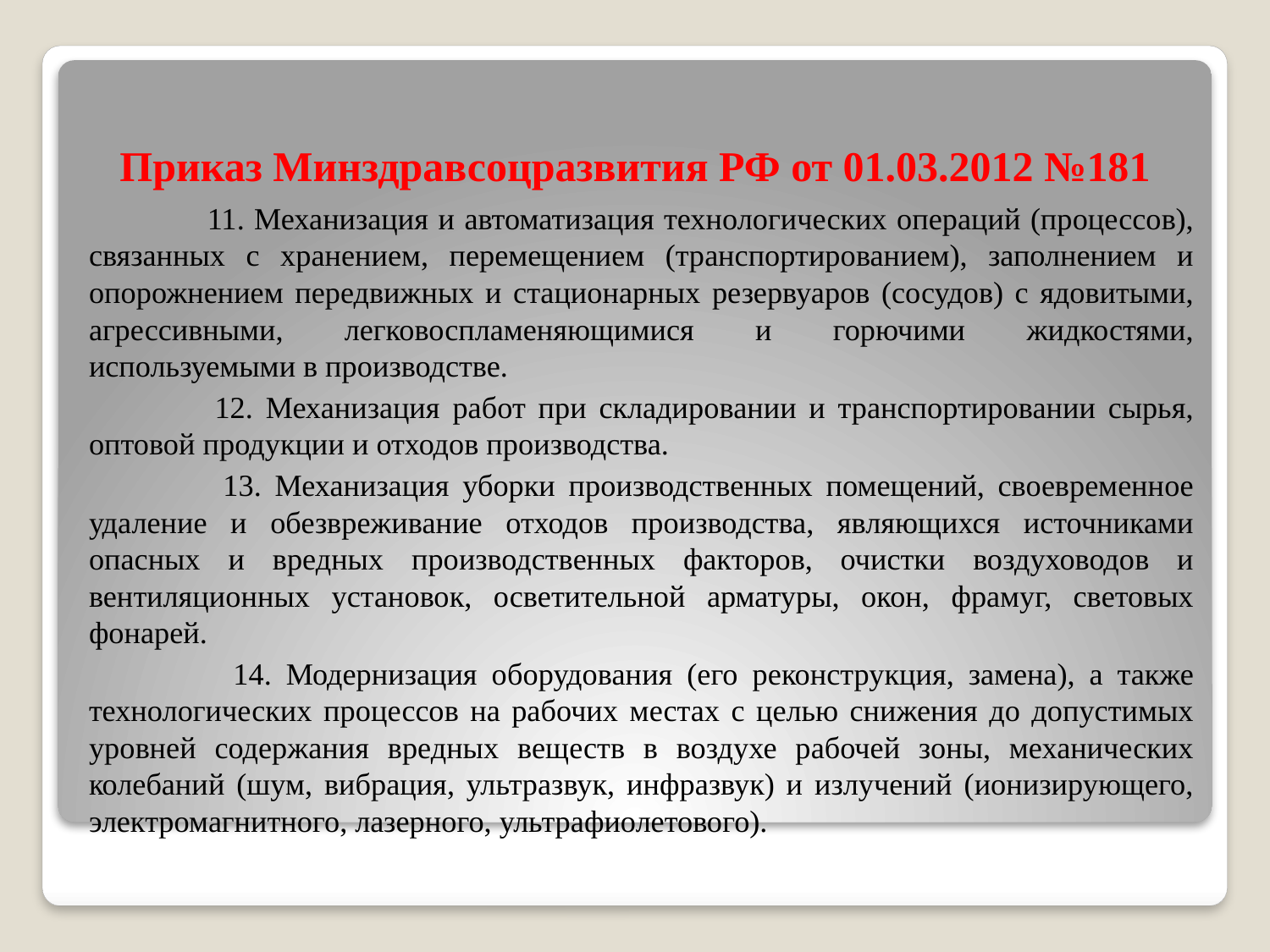

# Приказ Минздравсоцразвития РФ от 01.03.2012 №181
          11. Механизация и автоматизация технологических операций (процессов), связанных с хранением, перемещением (транспортированием), заполнением и опорожнением передвижных и стационарных резервуаров (сосудов) с ядовитыми, агрессивными, легковоспламеняющимися и горючими жидкостями, используемыми в производстве.
          12. Механизация работ при складировании и транспортировании сырья, оптовой продукции и отходов производства.
          13. Механизация уборки производственных помещений, своевременное удаление и обезвреживание отходов производства, являющихся источниками опасных и вредных производственных факторов, очистки воздуховодов и вентиляционных установок, осветительной арматуры, окон, фрамуг, световых фонарей.
          14. Модернизация оборудования (его реконструкция, замена), а также технологических процессов на рабочих местах с целью снижения до допустимых уровней содержания вредных веществ в воздухе рабочей зоны, механических колебаний (шум, вибрация, ультразвук, инфразвук) и излучений (ионизирующего, электромагнитного, лазерного, ультрафиолетового).